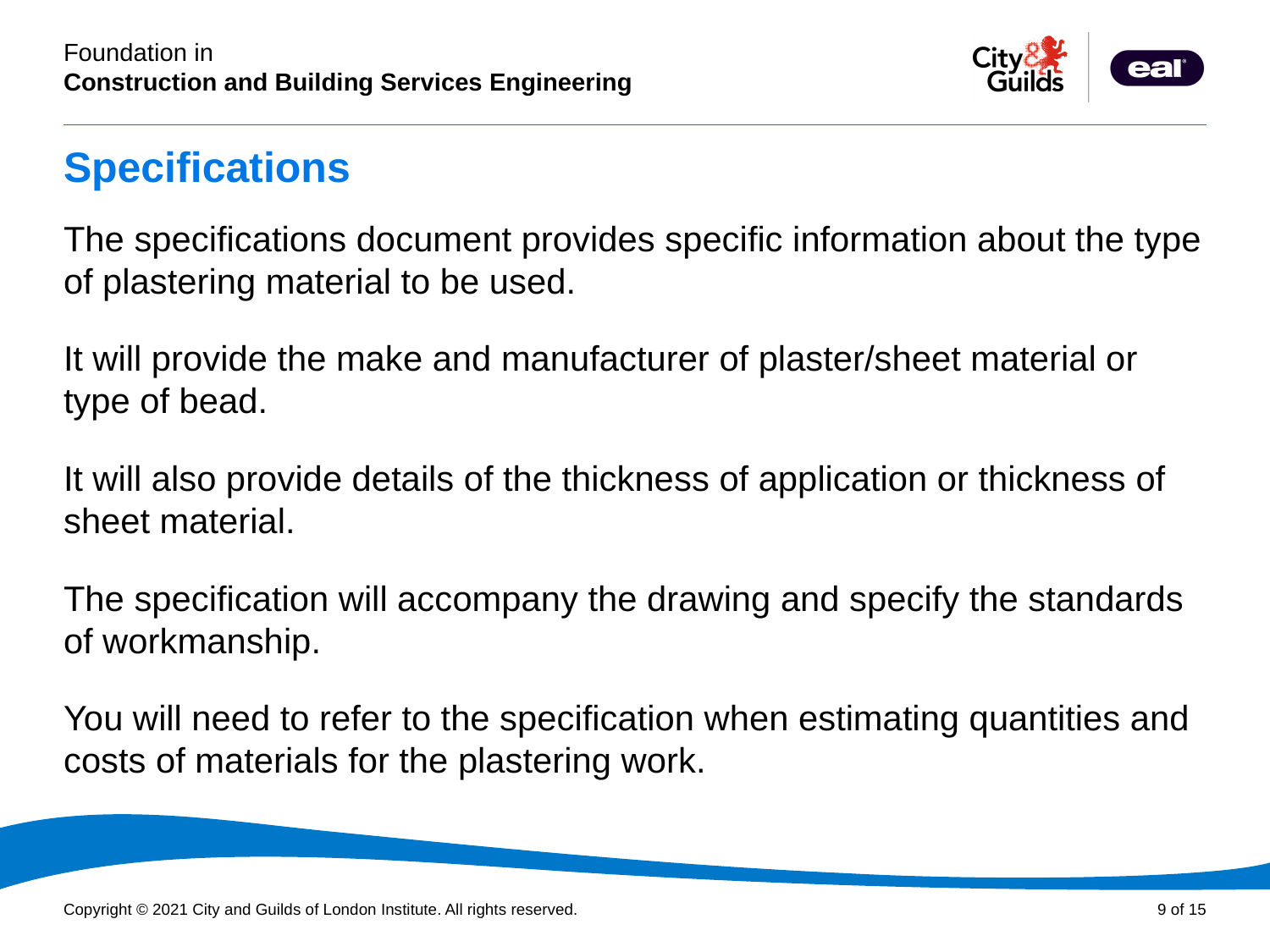

# Specifications
The specifications document provides specific information about the type of plastering material to be used.
It will provide the make and manufacturer of plaster/sheet material or type of bead.
It will also provide details of the thickness of application or thickness of sheet material.
The specification will accompany the drawing and specify the standards of workmanship.
You will need to refer to the specification when estimating quantities and costs of materials for the plastering work.